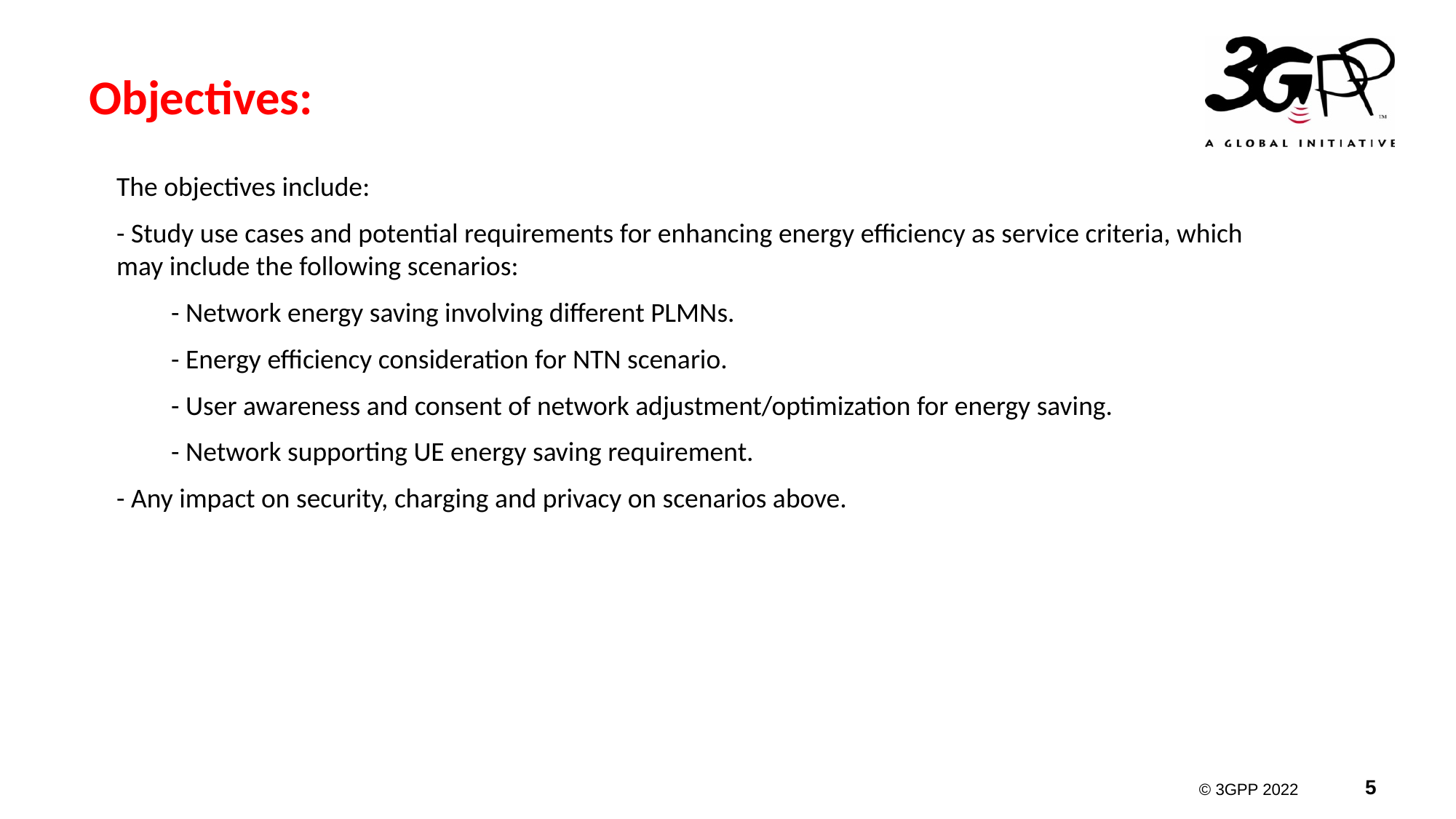

# Objectives:
The objectives include:
- Study use cases and potential requirements for enhancing energy efficiency as service criteria, which may include the following scenarios:
- Network energy saving involving different PLMNs.
- Energy efficiency consideration for NTN scenario.
- User awareness and consent of network adjustment/optimization for energy saving.
- Network supporting UE energy saving requirement.
- Any impact on security, charging and privacy on scenarios above.